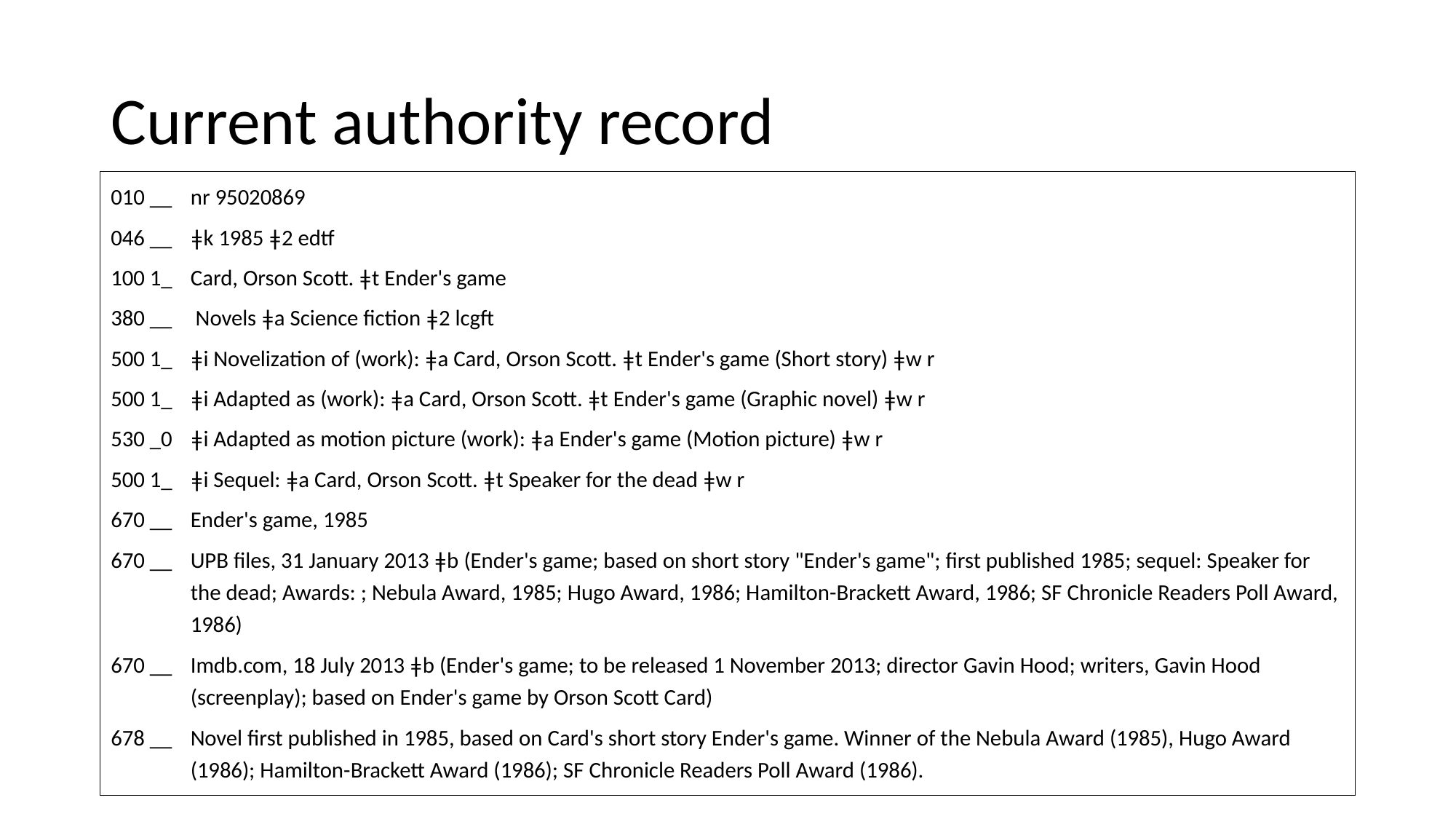

# Current authority record
010 __	nr 95020869
046 __	ǂk 1985 ǂ2 edtf
100 1_	Card, Orson Scott. ǂt Ender's game
380 __	 Novels ǂa Science fiction ǂ2 lcgft
500 1_	ǂi Novelization of (work): ǂa Card, Orson Scott. ǂt Ender's game (Short story) ǂw r
500 1_	ǂi Adapted as (work): ǂa Card, Orson Scott. ǂt Ender's game (Graphic novel) ǂw r
530 _0	ǂi Adapted as motion picture (work): ǂa Ender's game (Motion picture) ǂw r
500 1_	ǂi Sequel: ǂa Card, Orson Scott. ǂt Speaker for the dead ǂw r
670 __	Ender's game, 1985
670 __	UPB files, 31 January 2013 ǂb (Ender's game; based on short story "Ender's game"; first published 1985; sequel: Speaker for the dead; Awards: ; Nebula Award, 1985; Hugo Award, 1986; Hamilton-Brackett Award, 1986; SF Chronicle Readers Poll Award, 1986)
670 __	Imdb.com, 18 July 2013 ǂb (Ender's game; to be released 1 November 2013; director Gavin Hood; writers, Gavin Hood (screenplay); based on Ender's game by Orson Scott Card)
678 __	Novel first published in 1985, based on Card's short story Ender's game. Winner of the Nebula Award (1985), Hugo Award (1986); Hamilton-Brackett Award (1986); SF Chronicle Readers Poll Award (1986).